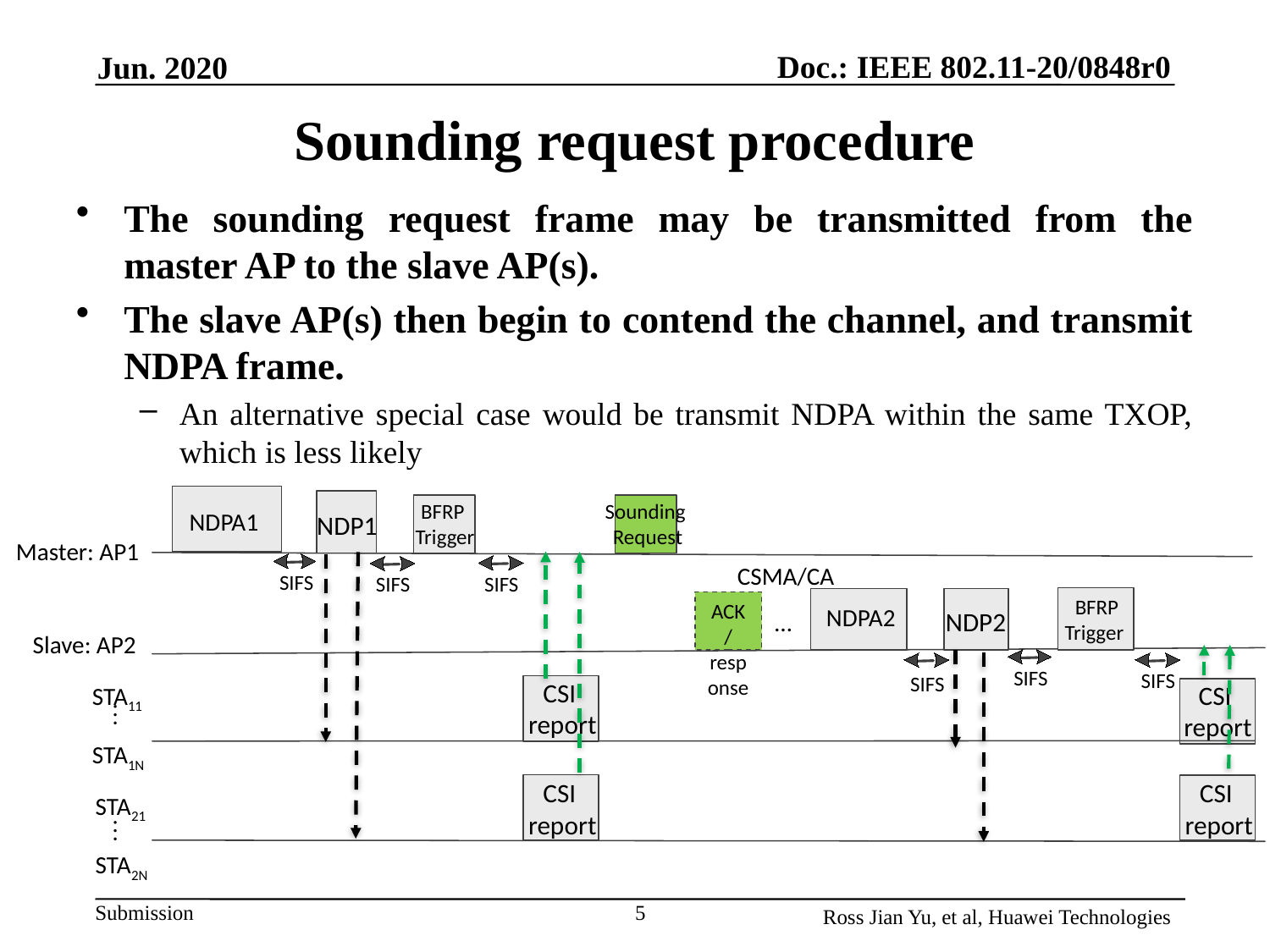

# Sounding request procedure
The sounding request frame may be transmitted from the master AP to the slave AP(s).
The slave AP(s) then begin to contend the channel, and transmit NDPA frame.
An alternative special case would be transmit NDPA within the same TXOP, which is less likely

BFRP
Trigger
Sounding
Request
NDPA1
NDP1
  Master: AP1

CSMA/CA

SIFS
SIFS
SIFS

ACK/response
BFRP
Trigger
NDPA2
NDP2
…
Slave: AP2

SIFS
SIFS
SIFS

CSI
report

CSI
report
STA11

STA1N
…

CSI
report
CSI
report
STA21

STA2N
…

5